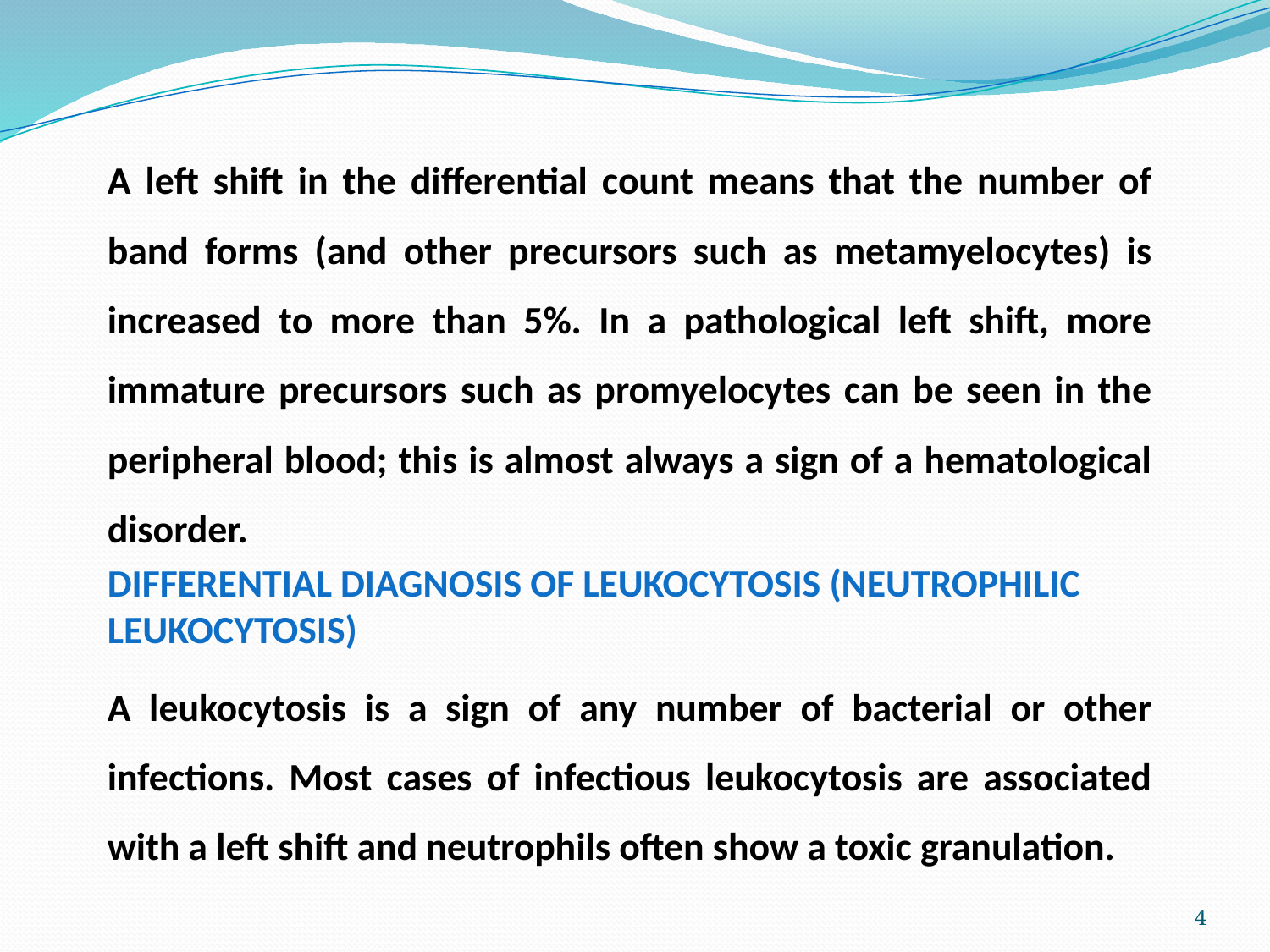

A left shift in the differential count means that the number of band forms (and other precursors such as metamyelocytes) is increased to more than 5%. In a pathological left shift, more immature precursors such as promyelocytes can be seen in the peripheral blood; this is almost always a sign of a hematological disorder.
DIFFERENTIAL DIAGNOSIS OF LEUKOCYTOSIS (NEUTROPHILIC LEUKOCYTOSIS)
A leukocytosis is a sign of any number of bacterial or other infections. Most cases of infectious leukocytosis are associated with a left shift and neutrophils often show a toxic granulation.
4